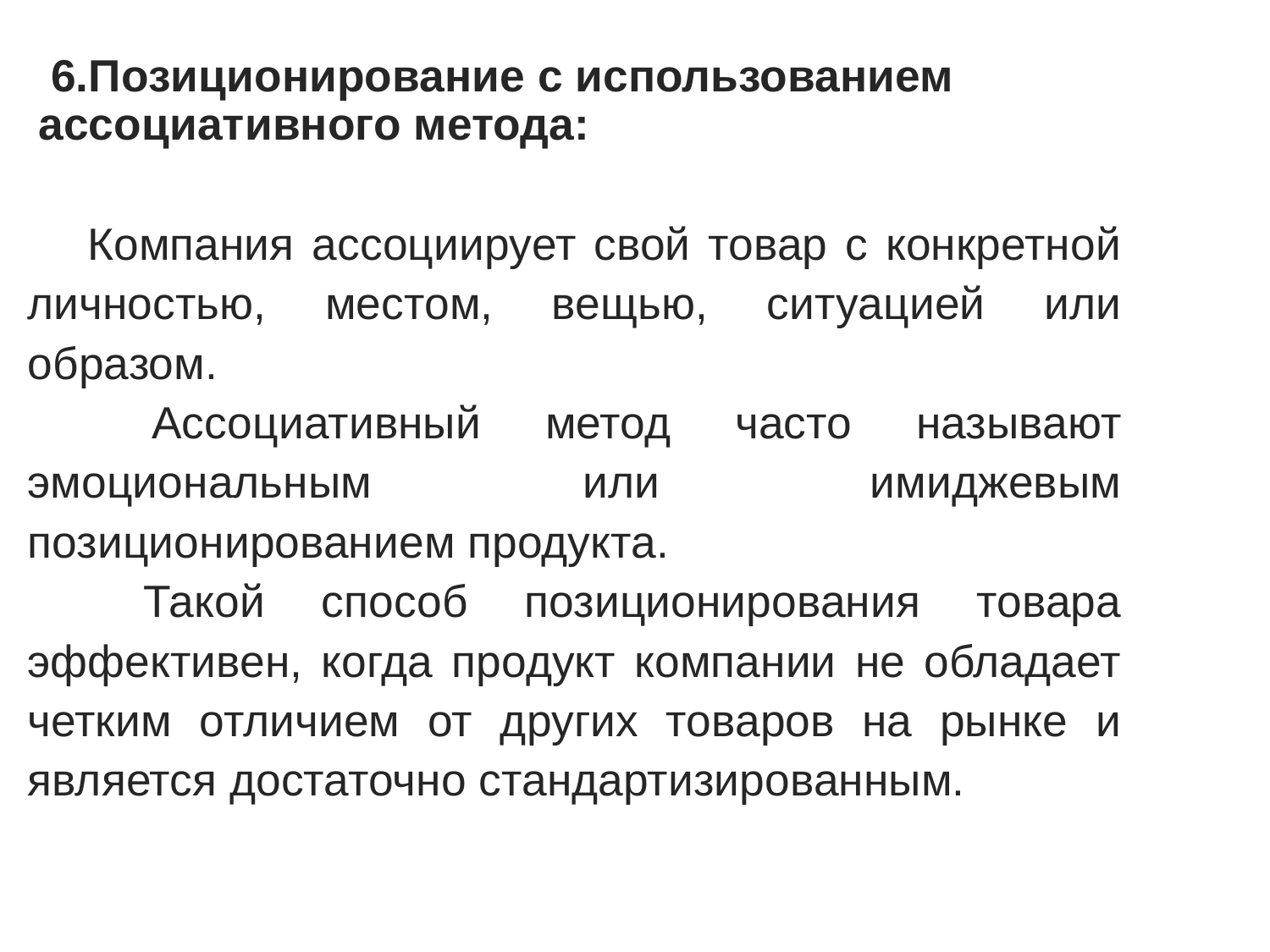

6.Позиционирование с использованием ассоциативного метода:

Компания ассоциирует свой товар с конкретной личностью, местом, вещью, ситуацией или образом.
 Ассоциативный метод часто называют эмоциональным или имиджевым позиционированием продукта.
 Такой способ позиционирования товара эффективен, когда продукт компании не обладает четким отличием от других товаров на рынке и является достаточно стандартизированным.